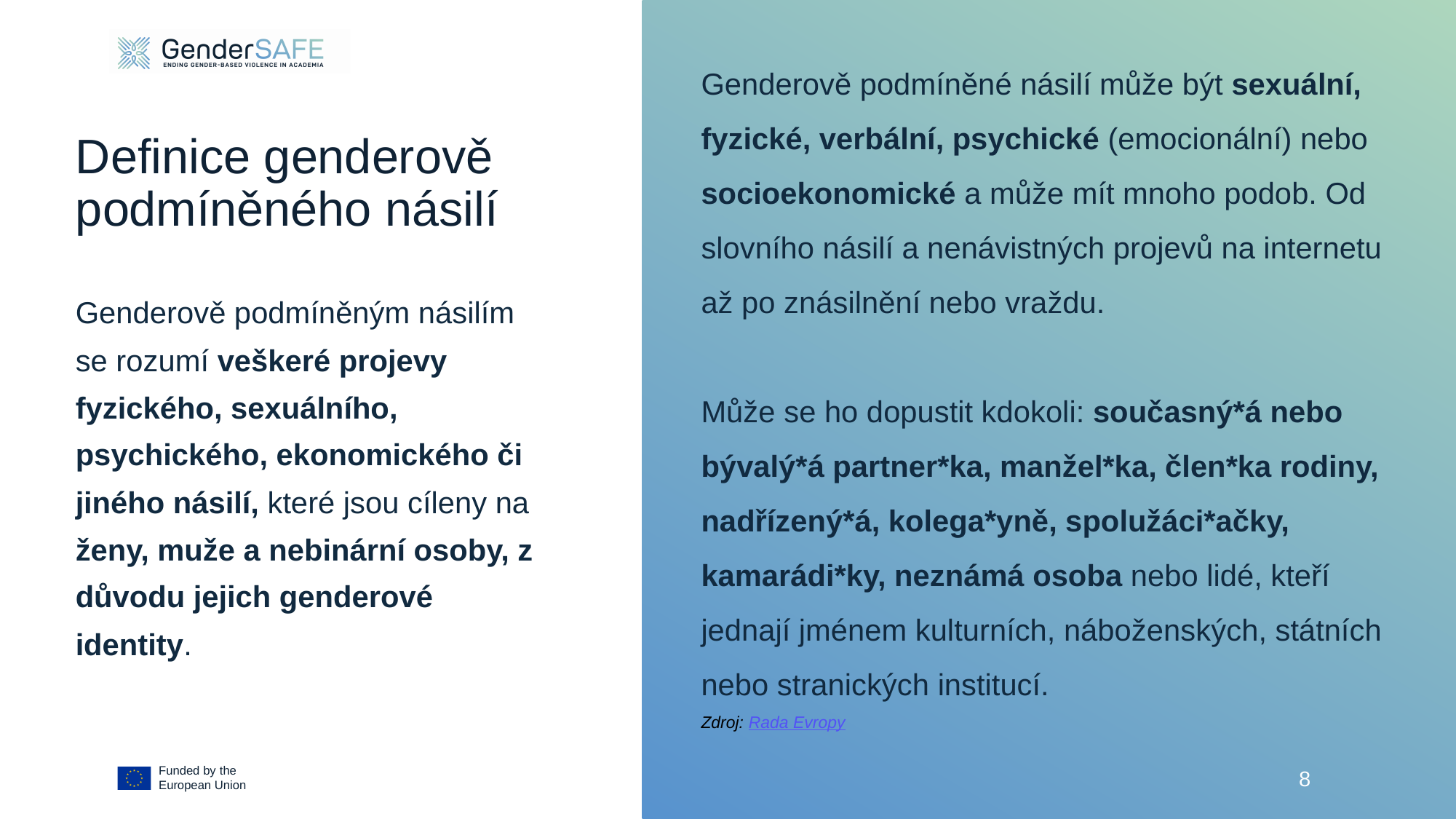

Genderově podmíněné násilí může být sexuální, fyzické, verbální, psychické (emocionální) nebo socioekonomické a může mít mnoho podob. Od slovního násilí a nenávistných projevů na internetu až po znásilnění nebo vraždu.
Může se ho dopustit kdokoli: současný*á nebo bývalý*á partner*ka, manžel*ka, člen*ka rodiny, nadřízený*á, kolega*yně, spolužáci*ačky, kamarádi*ky, neznámá osoba nebo lidé, kteří jednají jménem kulturních, náboženských, státních nebo stranických institucí.
Zdroj: Rada Evropy
# Definice genderově podmíněného násilí
Genderově podmíněným násilím se rozumí veškeré projevy fyzického, sexuálního, psychického, ekonomického či jiného násilí, které jsou cíleny na ženy, muže a nebinární osoby, z důvodu jejich genderové identity.